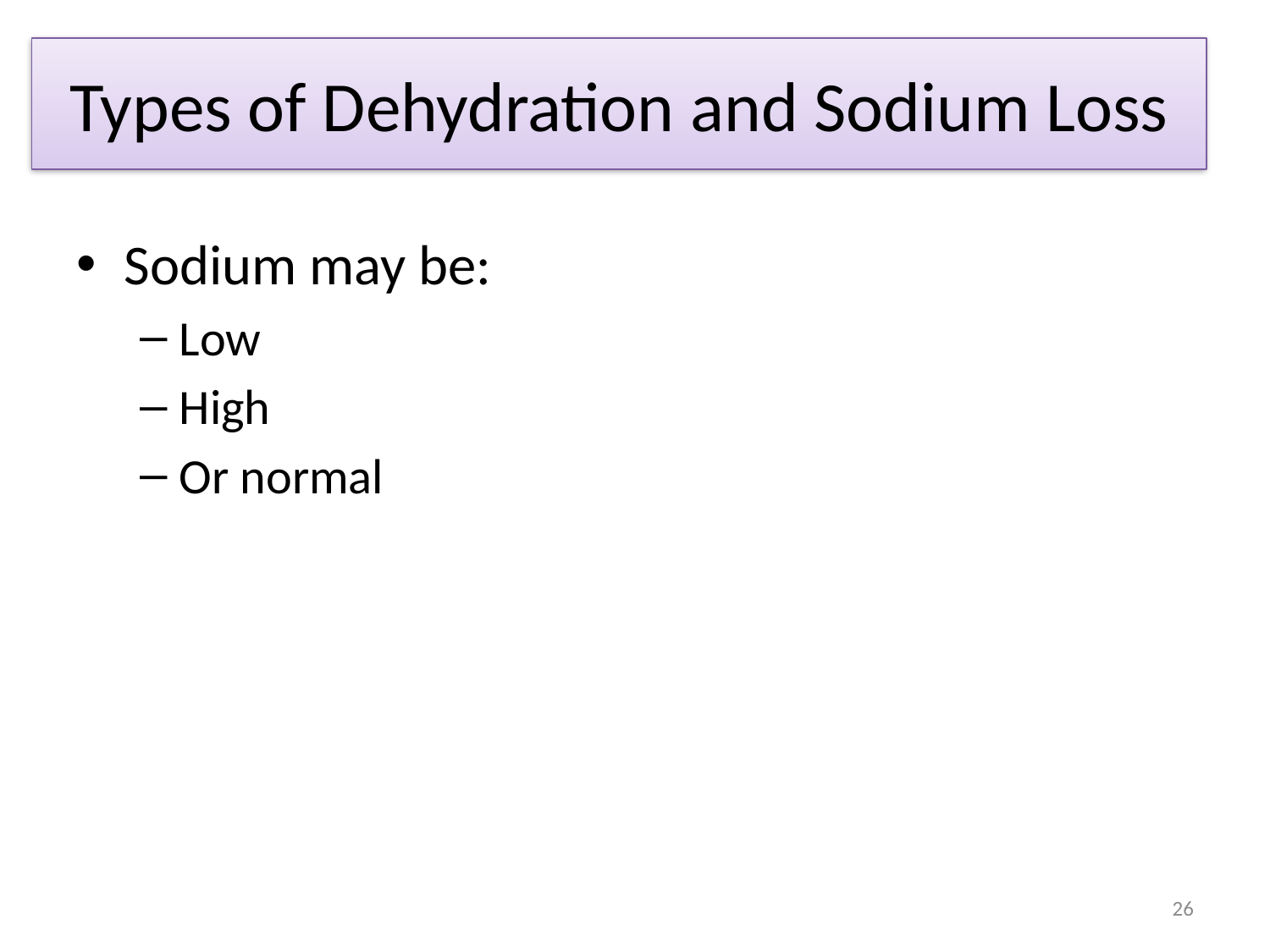

# Types of Dehydration and Sodium Loss
Sodium may be:
Low
High
Or normal

26